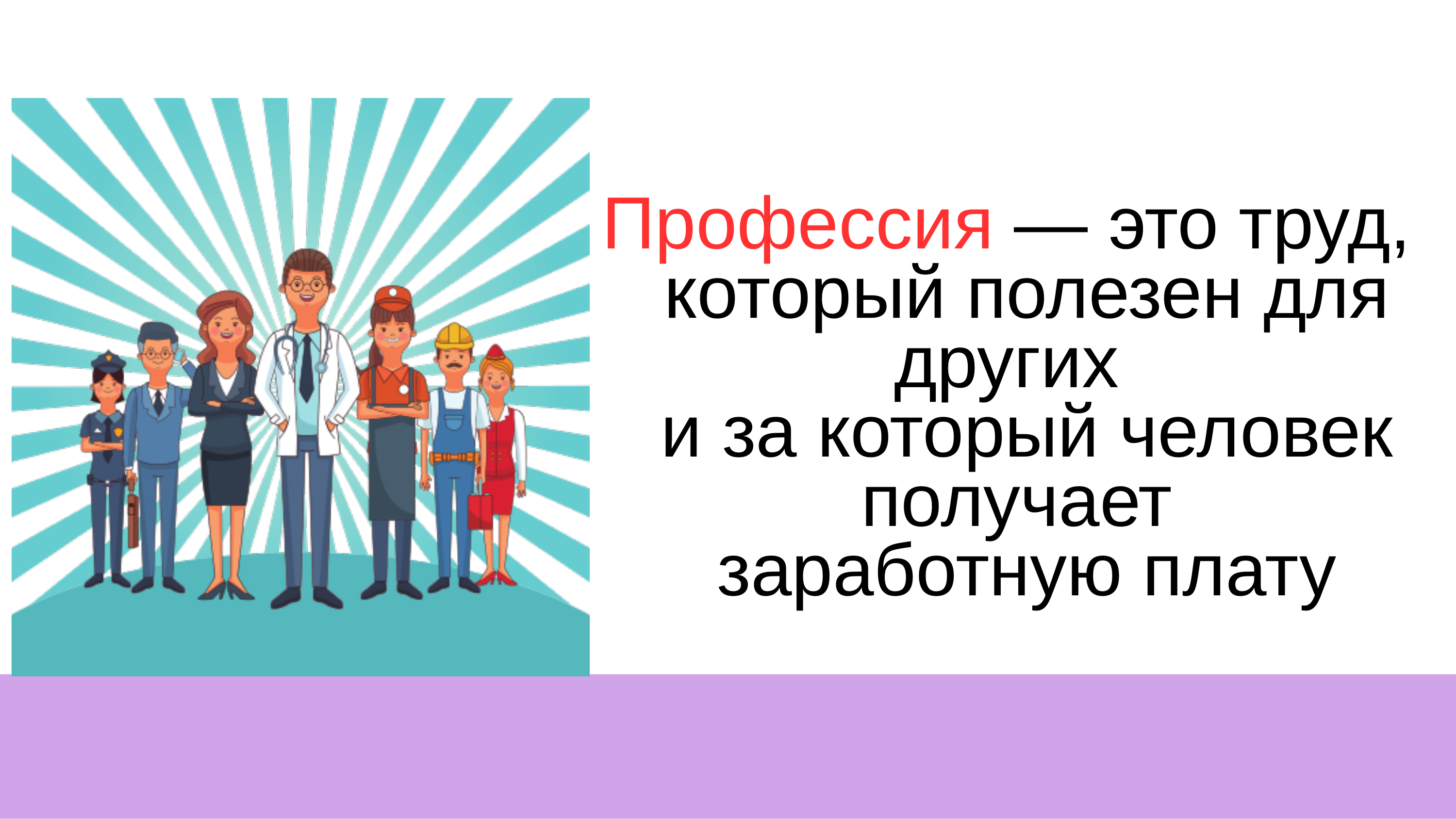

Профессия — это труд,
 который полезен для других
 и за который человек получает
 заработную плату